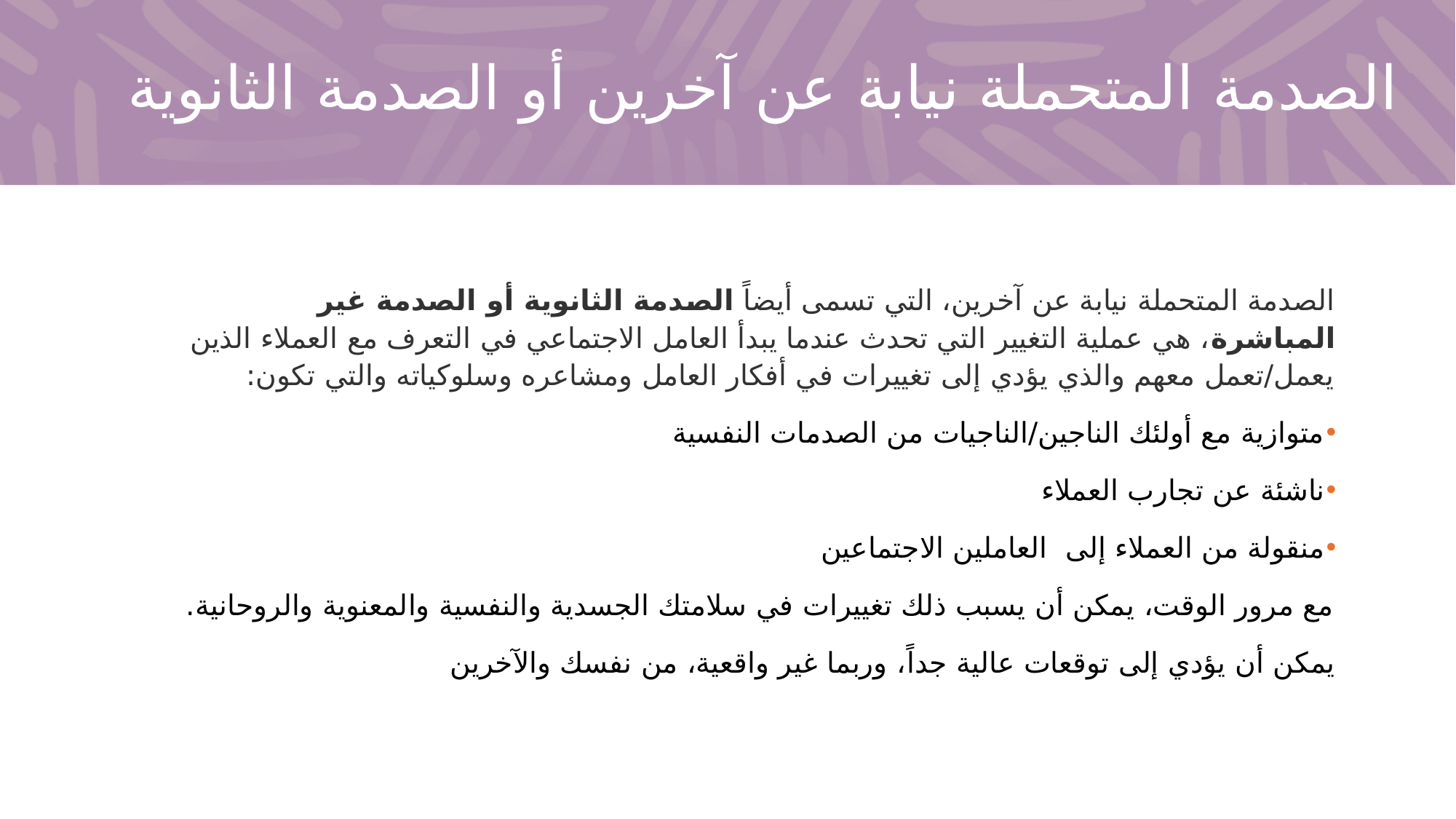

# الصدمة المتحملة نيابة عن آخرين أو الصدمة الثانوية
الصدمة المتحملة نيابة عن آخرين، التي تسمى أيضاً الصدمة الثانوية أو الصدمة غير المباشرة، هي عملية التغيير التي تحدث عندما يبدأ العامل الاجتماعي في التعرف مع العملاء الذين يعمل/تعمل معهم والذي يؤدي إلى تغييرات في أفكار العامل ومشاعره وسلوكياته والتي تكون:
متوازية مع أولئك الناجين/الناجيات من الصدمات النفسية
ناشئة عن تجارب العملاء
منقولة من العملاء إلى  العاملين الاجتماعين
مع مرور الوقت، يمكن أن يسبب ذلك تغييرات في سلامتك الجسدية والنفسية والمعنوية والروحانية.
يمكن أن يؤدي إلى توقعات عالية جداً، وربما غير واقعية، من نفسك والآخرين